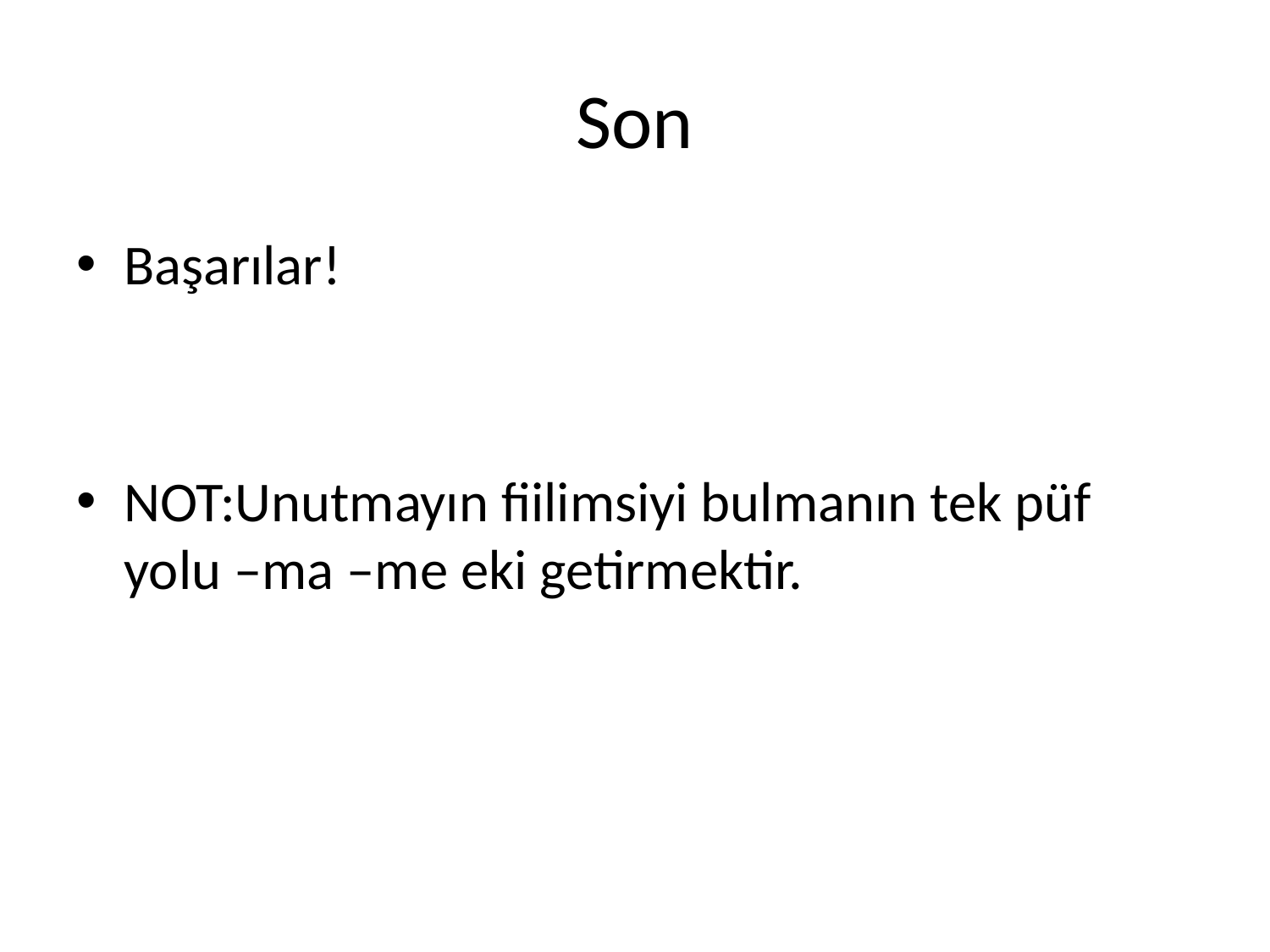

# Son
Başarılar!

NOT:Unutmayın fiilimsiyi bulmanın tek püf yolu –ma –me eki getirmektir.